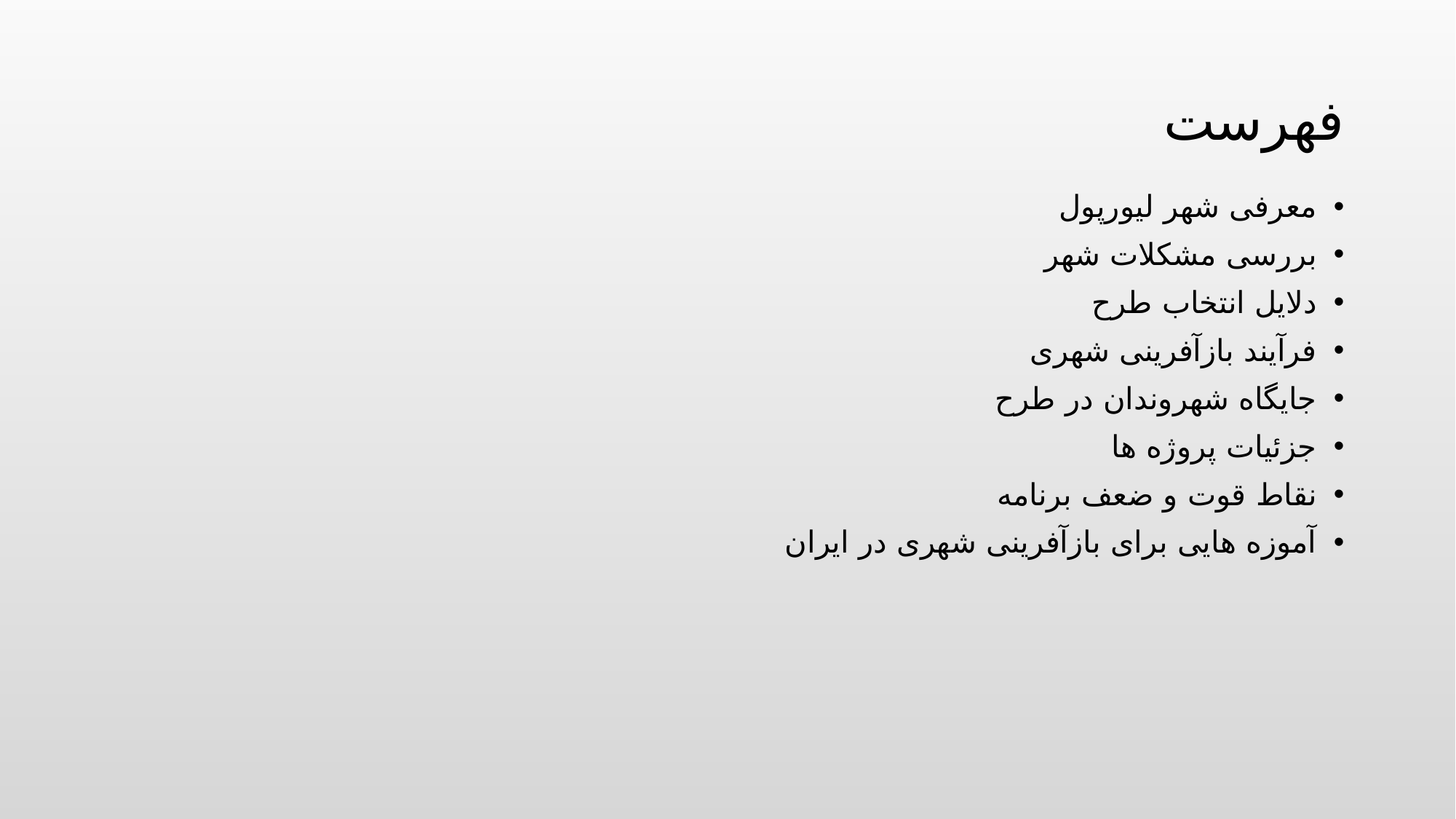

# فهرست
معرفی شهر لیورپول
بررسی مشکلات شهر
دلایل انتخاب طرح
فرآیند بازآفرینی شهری
جایگاه شهروندان در طرح
جزئیات پروژه ها
نقاط قوت و ضعف برنامه
آموزه هایی برای بازآفرینی شهری در ایران